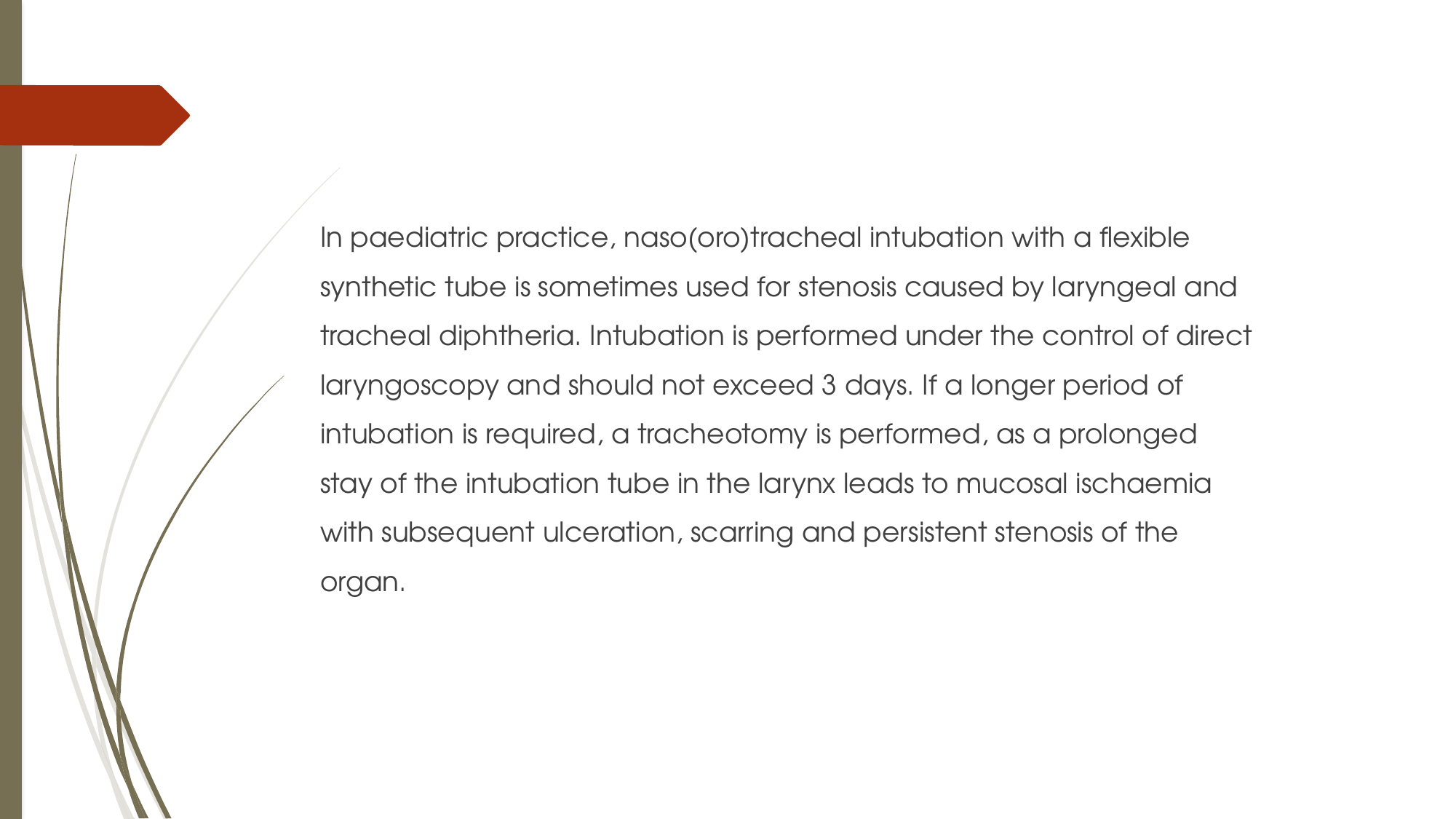

In paediatric practice, naso(oro)tracheal intubation with a flexible synthetic tube is sometimes used for stenosis caused by laryngeal and tracheal diphtheria. Intubation is performed under the control of direct laryngoscopy and should not exceed 3 days. If a longer period of intubation is required, a tracheotomy is performed, as a prolonged stay of the intubation tube in the larynx leads to mucosal ischaemia with subsequent ulceration, scarring and persistent stenosis of the organ.